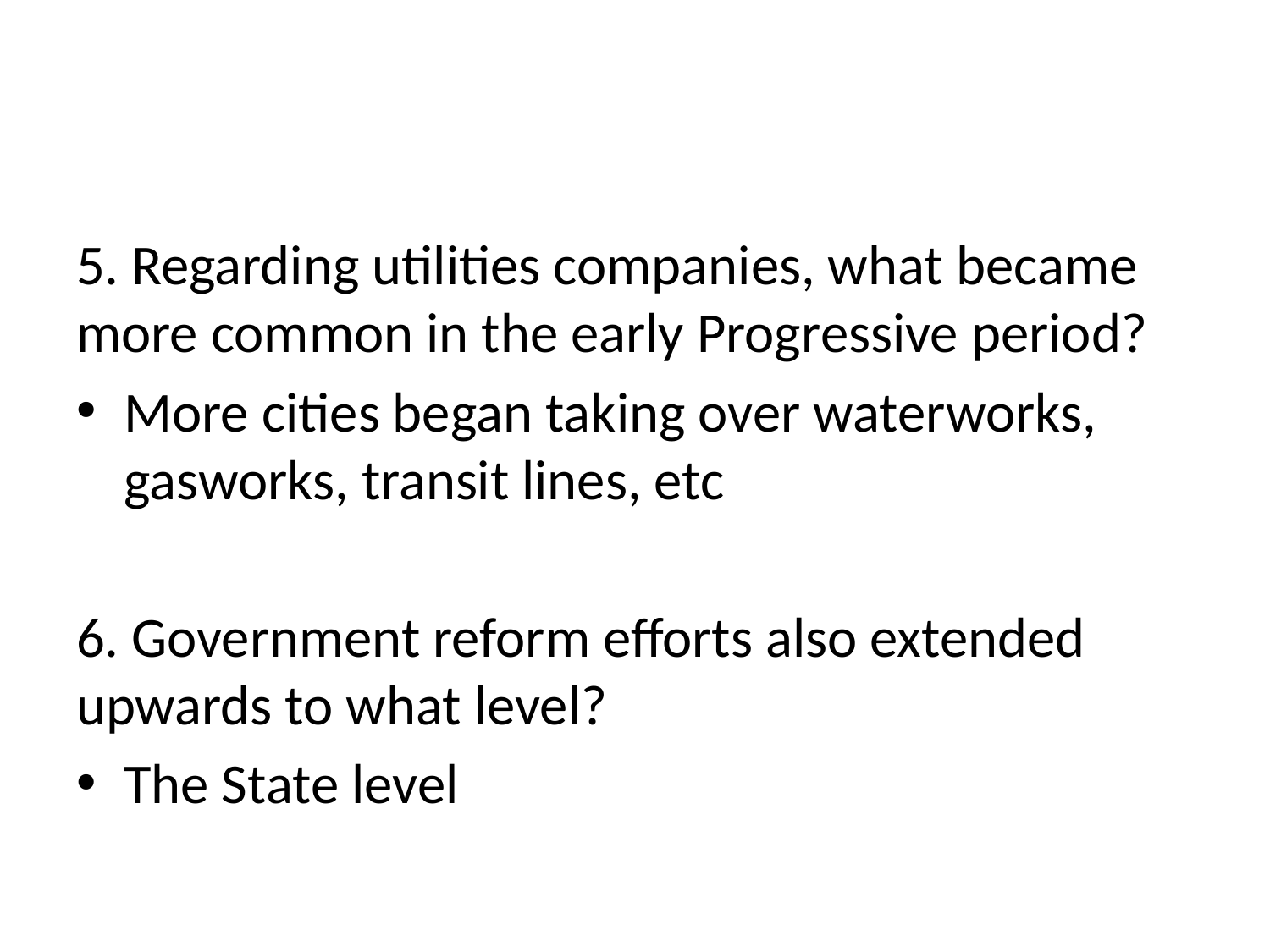

#
5. Regarding utilities companies, what became more common in the early Progressive period?
More cities began taking over waterworks, gasworks, transit lines, etc

6. Government reform efforts also extended upwards to what level?
The State level